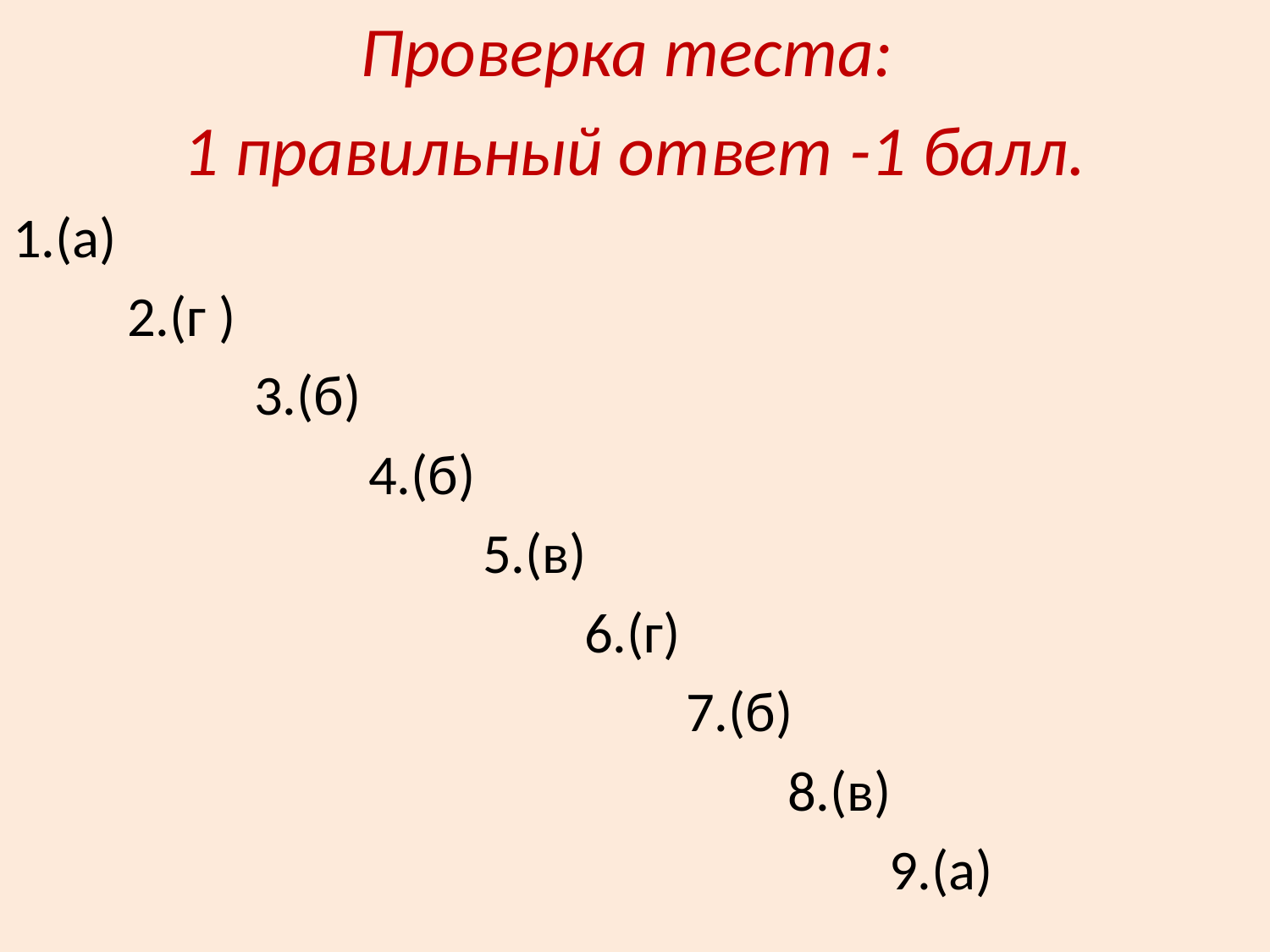

Проверка теста:
1 правильный ответ -1 балл.
1.(а)
         2.(г )
                   3.(б)
                            4.(б)
                                     5.(в)
                                             6.(г)
                                                     7.(б)
                                                             8.(в)
                                                                     9.(а)